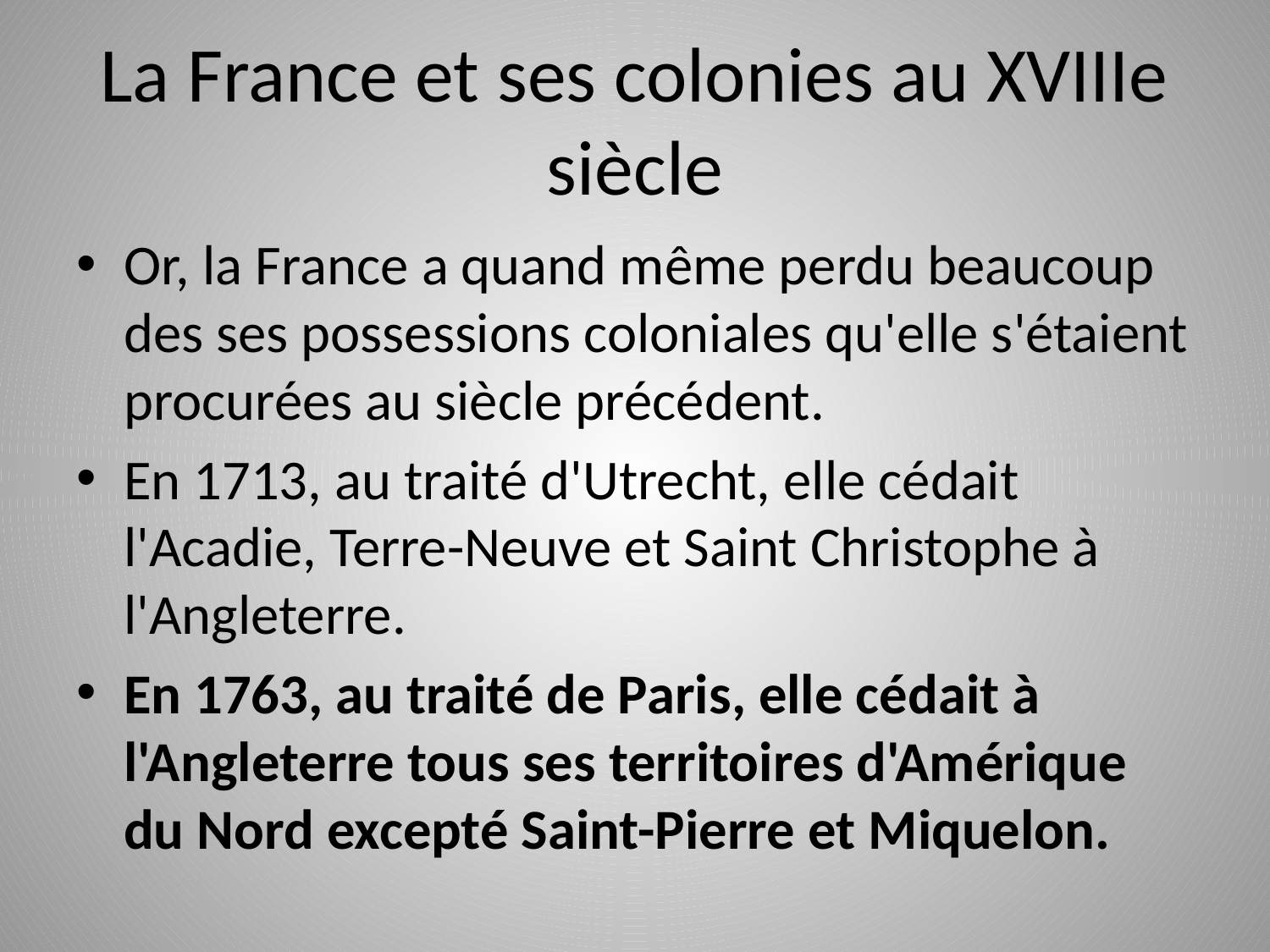

# La France et ses colonies au XVIIIe siècle
Or, la France a quand même perdu beaucoup des ses possessions coloniales qu'elle s'étaient procurées au siècle précédent.
En 1713, au traité d'Utrecht, elle cédait l'Acadie, Terre-Neuve et Saint Christophe à l'Angleterre.
En 1763, au traité de Paris, elle cédait à l'Angleterre tous ses territoires d'Amérique du Nord excepté Saint-Pierre et Miquelon.